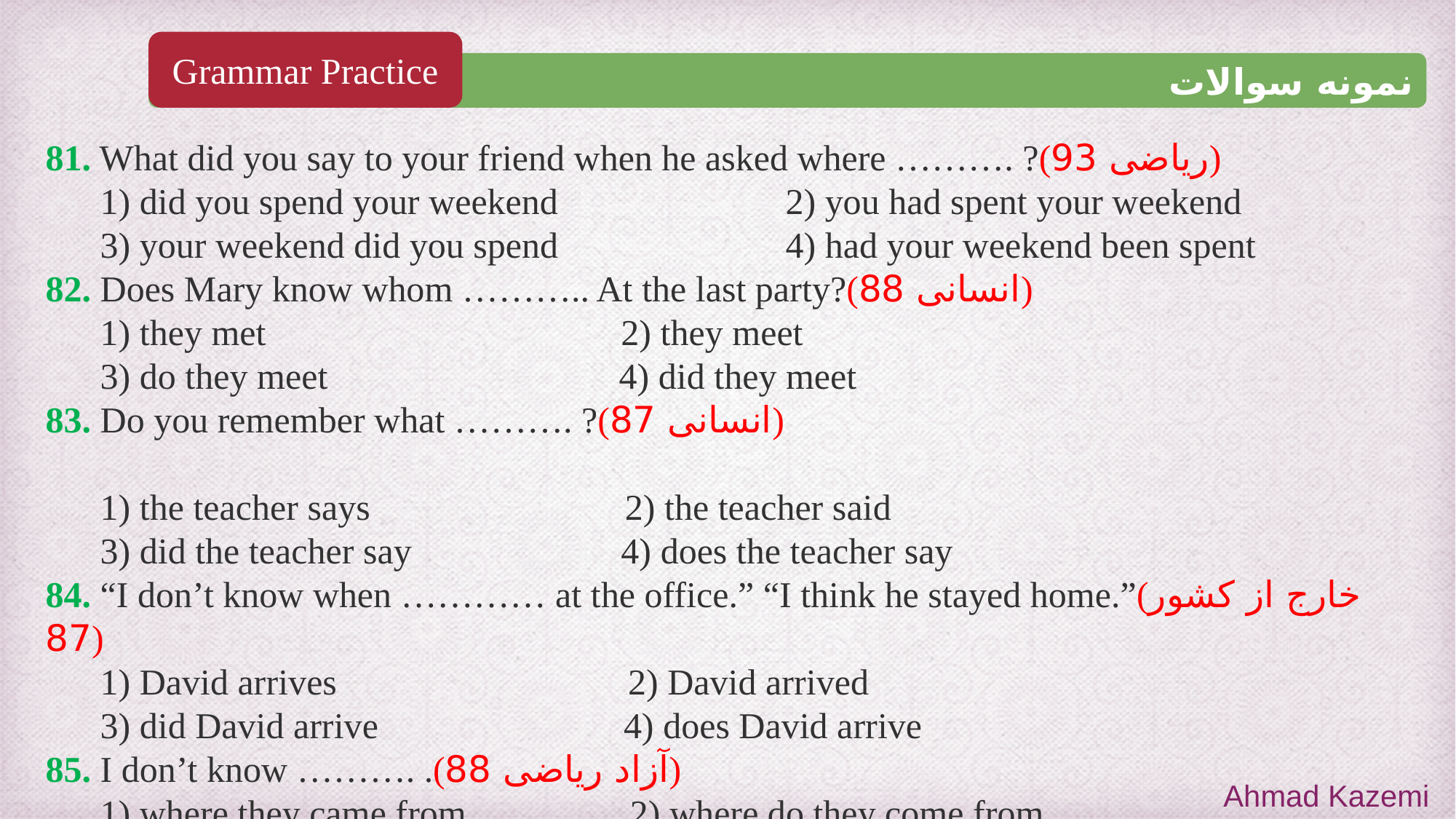

Grammar Practice
نمونه سوالات
81. What did you say to your friend when he asked where ………. ?(ریاضی 93)
      1) did you spend your weekend                         2) you had spent your weekend
      3) your weekend did you spend                         4) had your weekend been spent
82. Does Mary know whom ……….. At the last party?(انسانی 88)
      1) they met                                       2) they meet
      3) do they meet                                4) did they meet
83. Do you remember what ………. ?(انسانی 87)
      1) the teacher says                            2) the teacher said
      3) did the teacher say                       4) does the teacher say
84. “I don’t know when ………… at the office.” “I think he stayed home.”(خارج از کشور 87)
      1) David arrives                                2) David arrived
      3) did David arrive                           4) does David arrive
85. I don’t know ………. .(آزاد ریاضی 88)
      1) where they came from                  2) where do they come from
      3) where did they come from            4) where are they from
Ahmad Kazemi